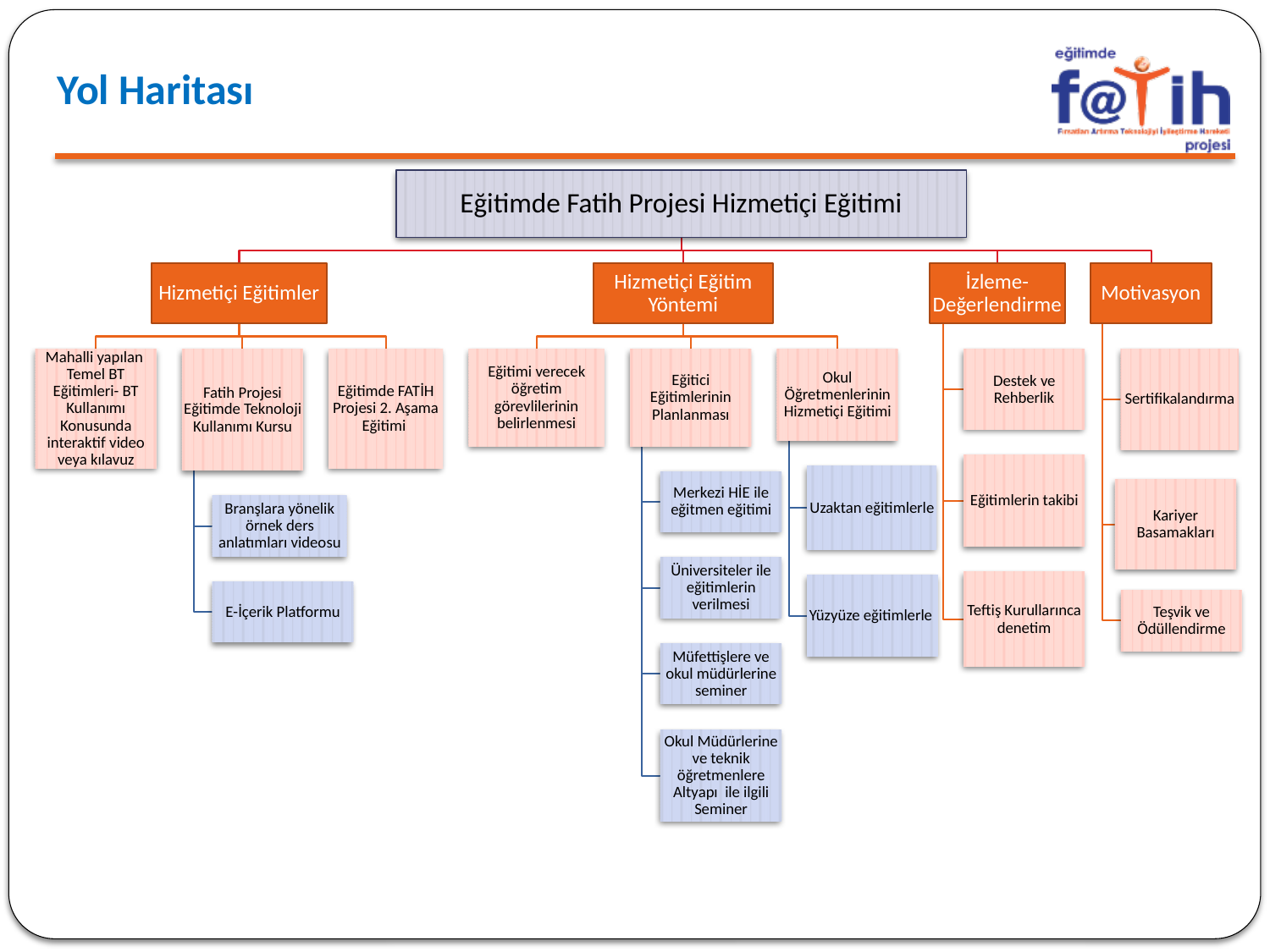

Yol Haritası
Eğitimde Fatih Projesi Hizmetiçi Eğitimi
Hizmetiçi Eğitimler
Mahalli yapılan  Temel BT Eğitimleri- BT Kullanımı Konusunda interaktif video veya kılavuz
Fatih Projesi Eğitimde Teknoloji Kullanımı Kursu
Branşlara yönelik örnek ders anlatımları videosu
E-İçerik Platformu
Eğitimde FATİH Projesi 2. Aşama Eğitimi
Hizmetiçi Eğitim Yöntemi
Eğitimi verecek öğretim görevlilerinin belirlenmesi
Eğitici Eğitimlerinin Planlanması
Merkezi HİE ile eğitmen eğitimi
Üniversiteler ile eğitimlerin verilmesi
Müfettişlere ve okul müdürlerine seminer
Okul Müdürlerine ve teknik öğretmenlere Altyapı  ile ilgili Seminer
Okul Öğretmenlerinin Hizmetiçi Eğitimi
Uzaktan eğitimlerle
Yüzyüze eğitimlerle
İzleme- Değerlendirme
Destek ve Rehberlik
Eğitimlerin takibi
Teftiş Kurullarınca denetim
Motivasyon
Sertifikalandırma
Kariyer Basamakları
Teşvik ve Ödüllendirme